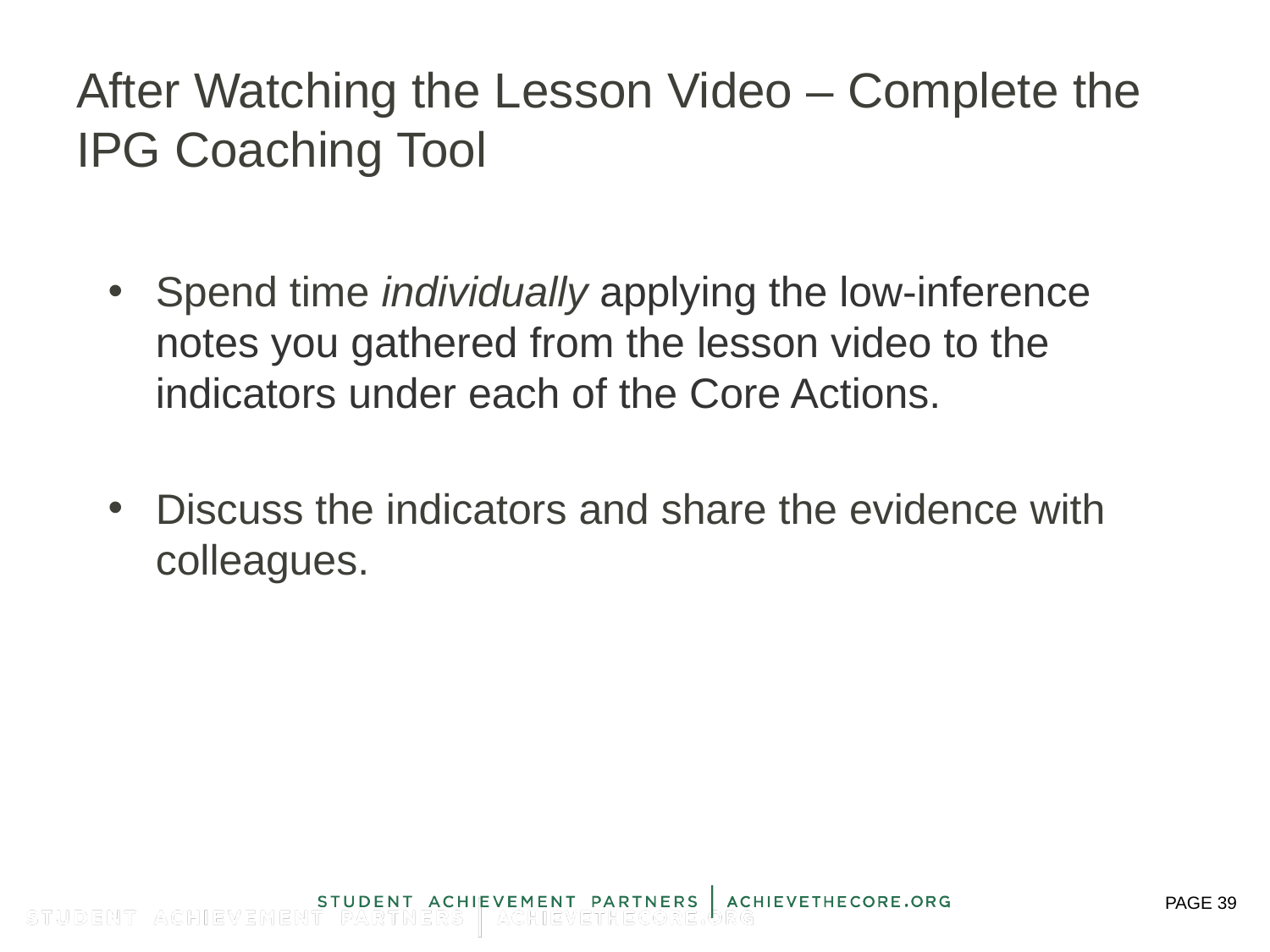

# After Watching the Lesson Video – Complete the IPG Coaching Tool
Spend time individually applying the low-inference notes you gathered from the lesson video to the indicators under each of the Core Actions.

Discuss the indicators and share the evidence with colleagues.